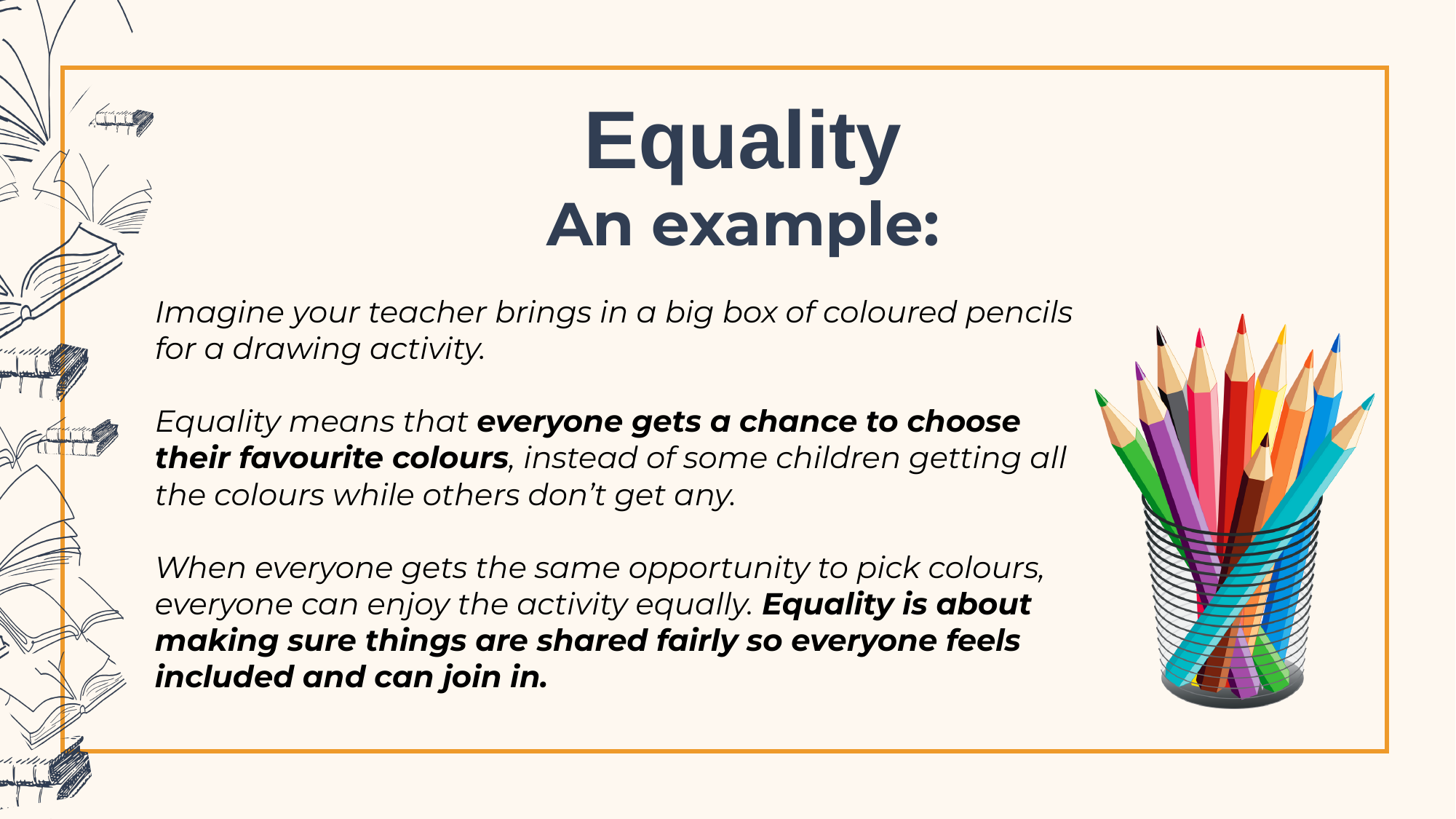

Equality
An example:
Imagine your teacher brings in a big box of coloured pencils for a drawing activity.

Equality means that everyone gets a chance to choose their favourite colours, instead of some children getting all the colours while others don’t get any.

When everyone gets the same opportunity to pick colours, everyone can enjoy the activity equally. Equality is about making sure things are shared fairly so everyone feels included and can join in.